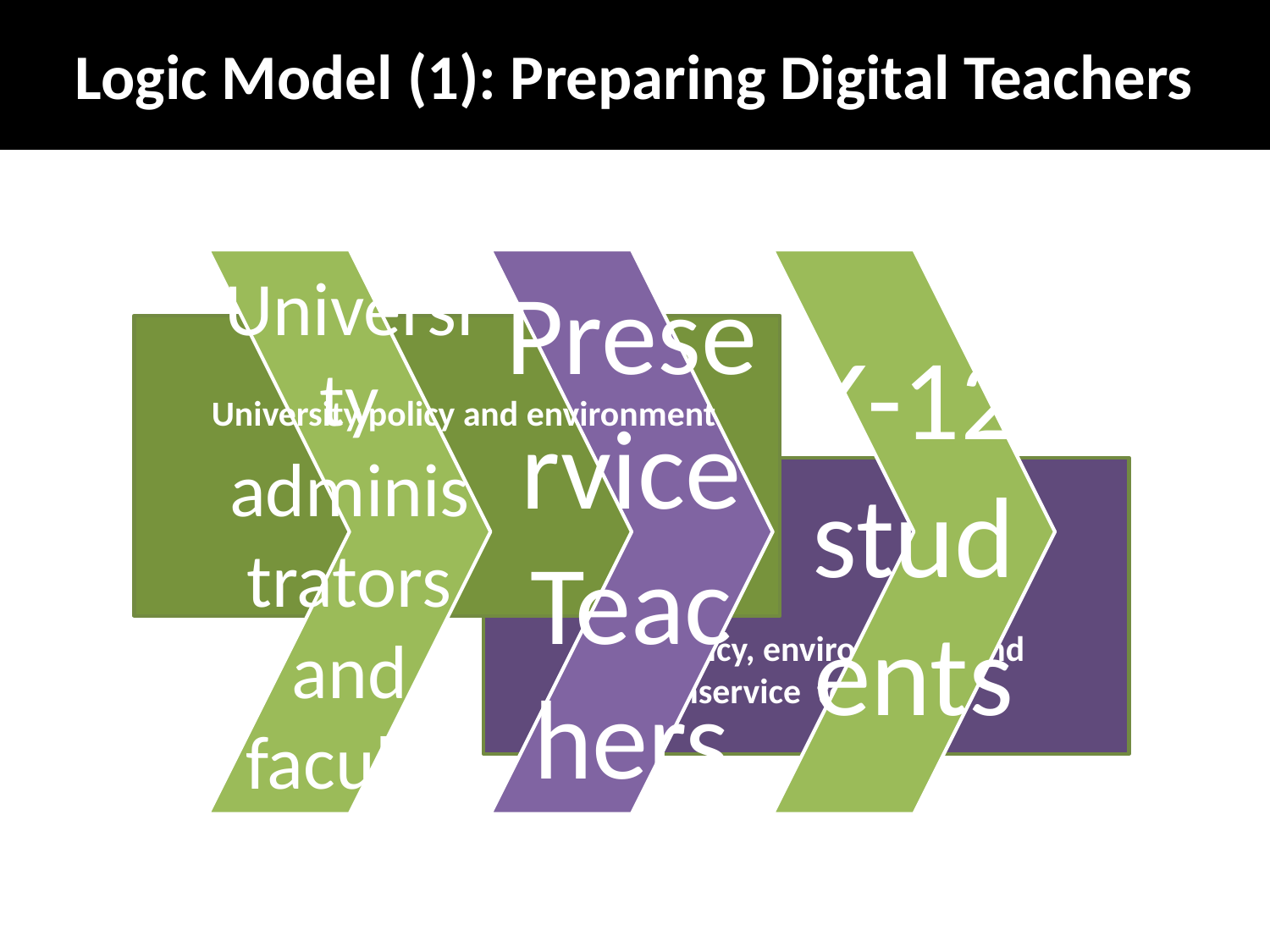

Logic Model (1): Preparing Digital Teachers

University policy and environment

K-12 policy, environment, and inservice  teachers